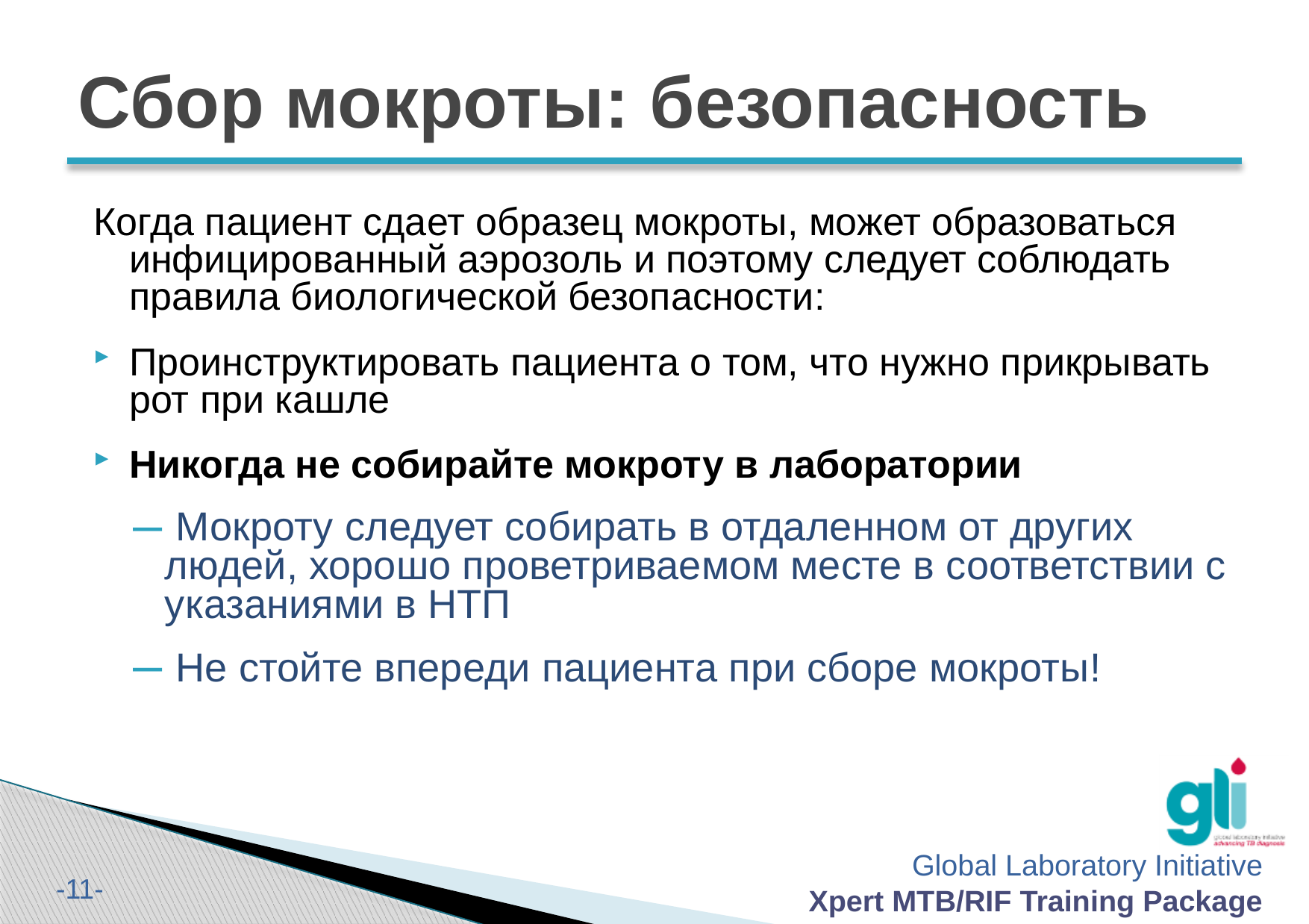

# Сбор мокроты: безопасность
Когда пациент сдает образец мокроты, может образоваться инфицированный аэрозоль и поэтому следует соблюдать правила биологической безопасности:
Проинструктировать пациента о том, что нужно прикрывать рот при кашле
Никогда не собирайте мокроту в лаборатории
 Мокроту следует собирать в отдаленном от других людей, хорошо проветриваемом месте в соответствии с указаниями в НТП
 Не стойте впереди пациента при сборе мокроты!